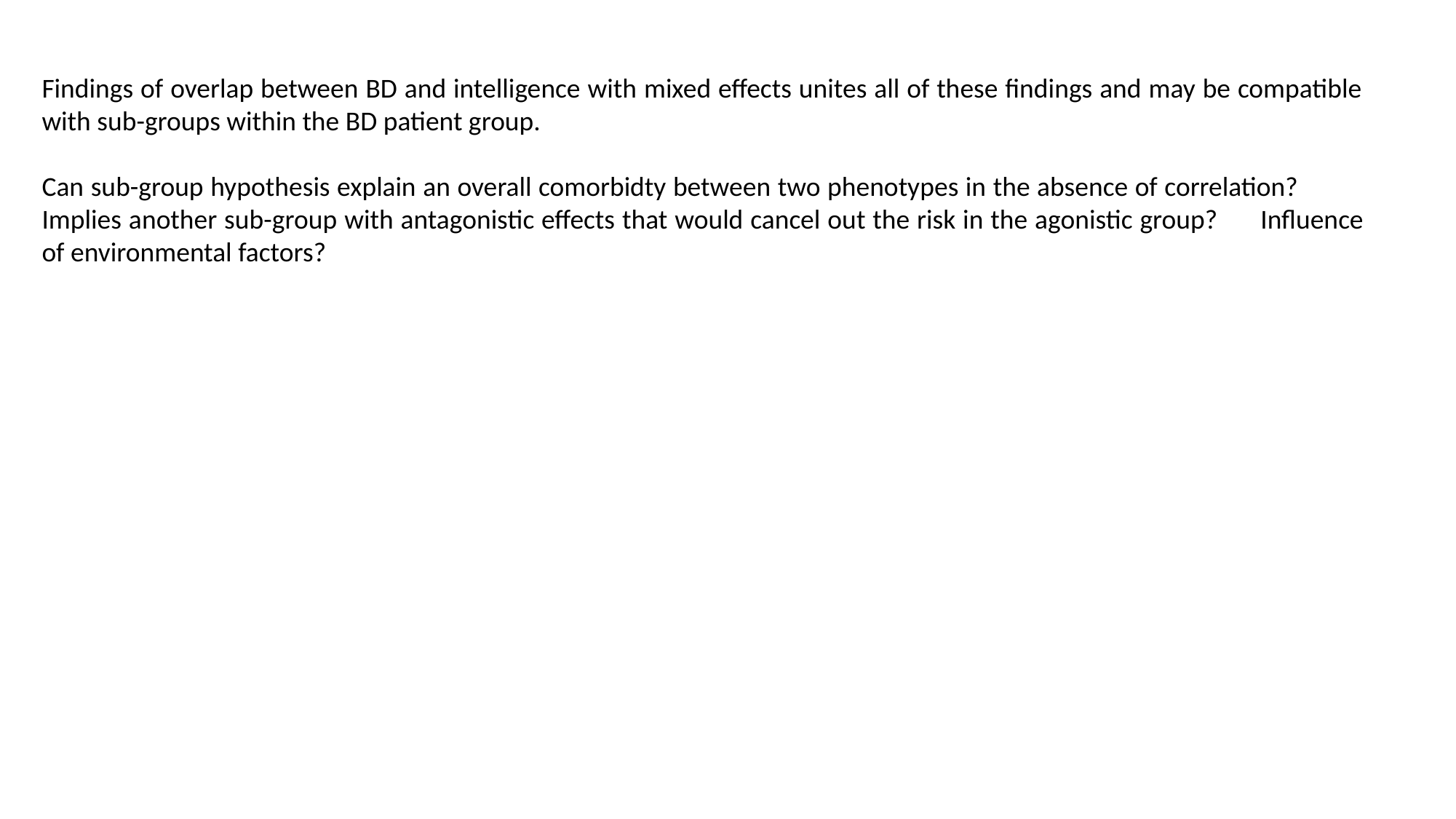

Findings of overlap between BD and intelligence with mixed effects unites all of these findings and may be compatible with sub-groups within the BD patient group.

Can sub-group hypothesis explain an overall comorbidty between two phenotypes in the absence of correlation? 	Implies another sub-group with antagonistic effects that would cancel out the risk in the agonistic group?  	Influence of environmental factors?